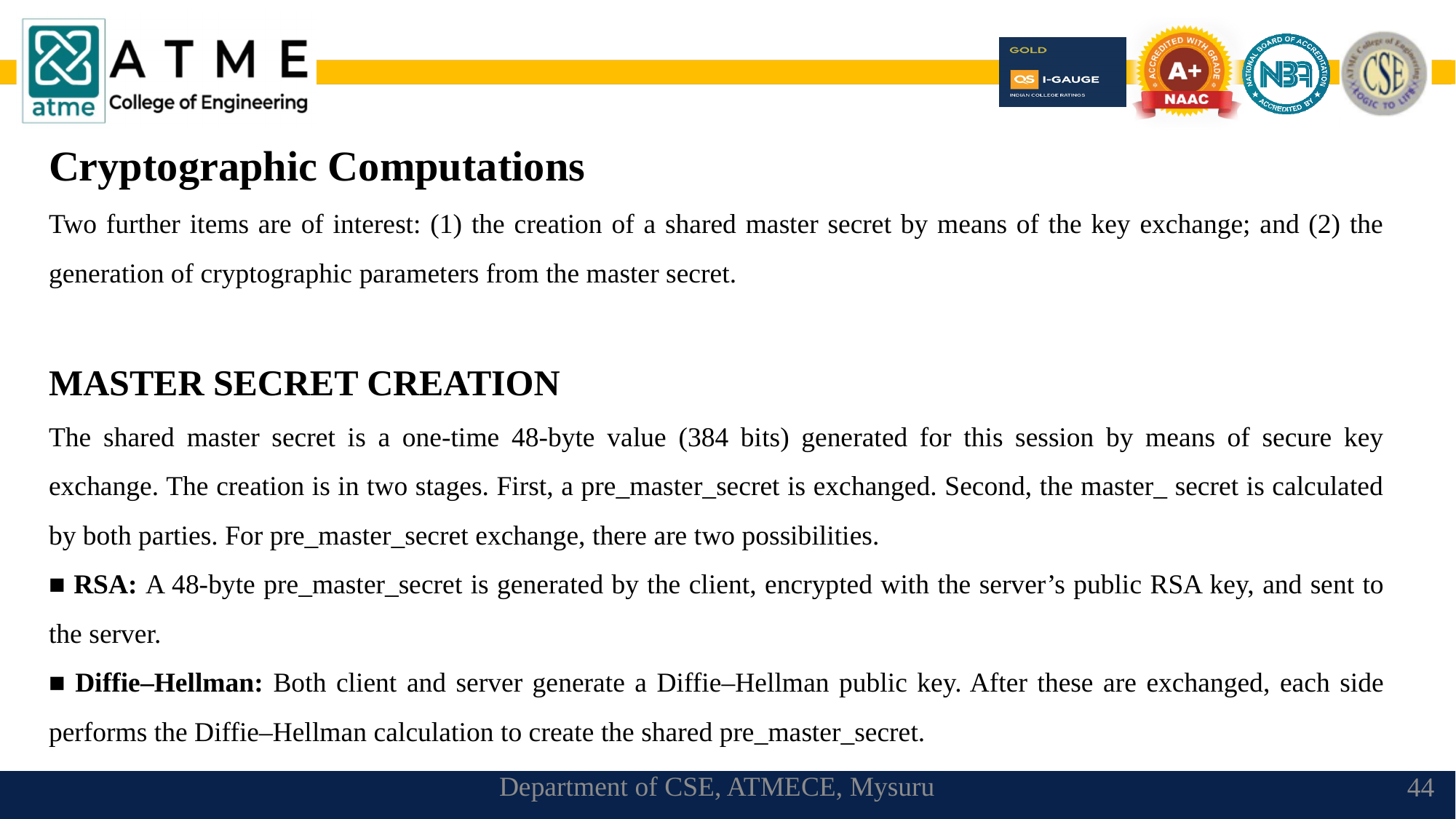

Cryptographic Computations
Two further items are of interest: (1) the creation of a shared master secret by means of the key exchange; and (2) the generation of cryptographic parameters from the master secret.

MASTER SECRET CREATION
The shared master secret is a one-time 48-byte value (384 bits) generated for this session by means of secure key exchange. The creation is in two stages. First, a pre_master_secret is exchanged. Second, the master_ secret is calculated by both parties. For pre_master_secret exchange, there are two possibilities.
■ RSA: A 48-byte pre_master_secret is generated by the client, encrypted with the server’s public RSA key, and sent to the server.
■ Diffie–Hellman: Both client and server generate a Diffie–Hellman public key. After these are exchanged, each side performs the Diffie–Hellman calculation to create the shared pre_master_secret.

Department of CSE, ATMECE, Mysuru
44